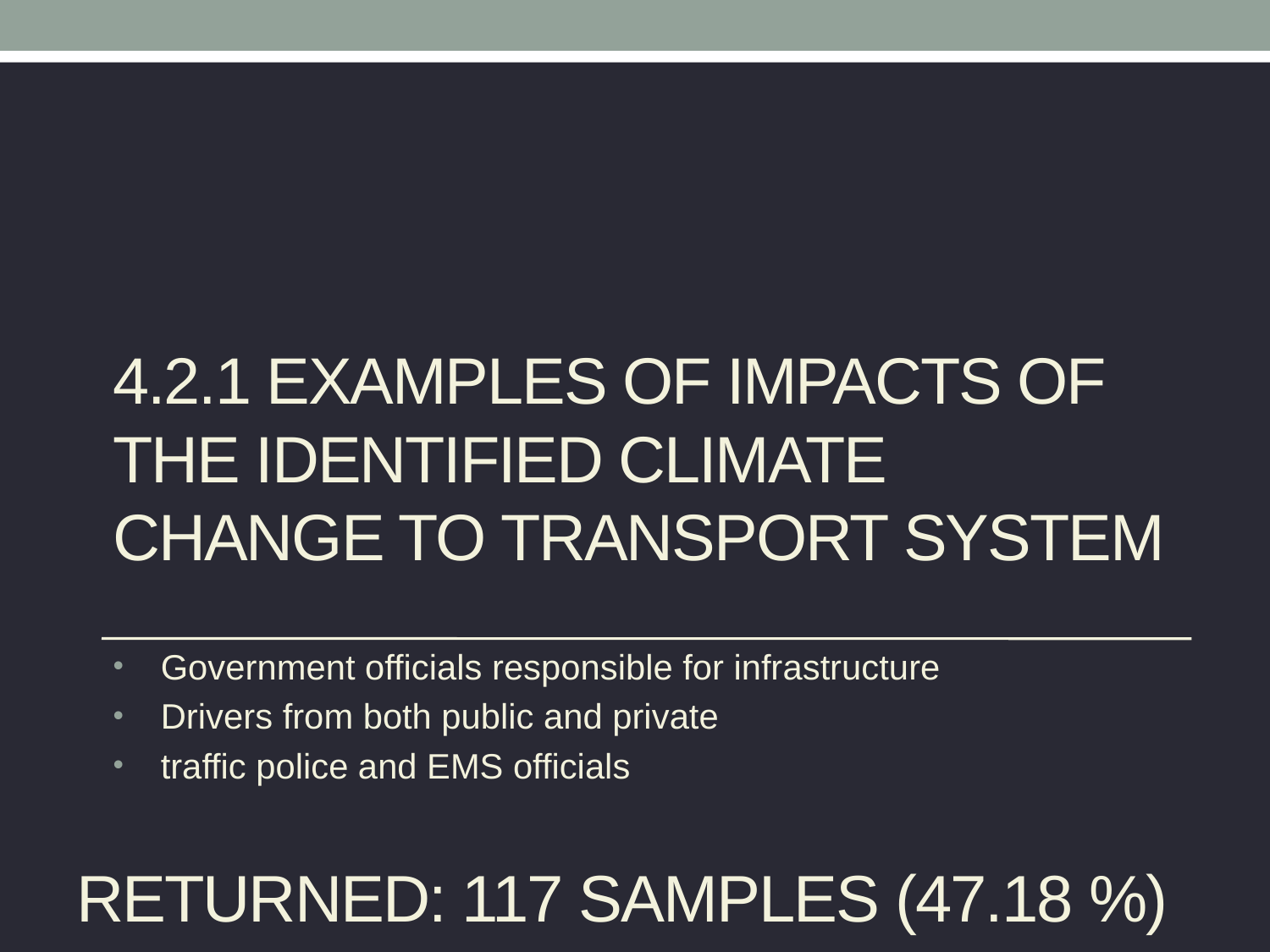

# 4.2.1 Examples of Impacts of the identified climate change to transport system
Government officials responsible for infrastructure
Drivers from both public and private
traffic police and EMS officials

Returned: 117 samples (47.18 %)